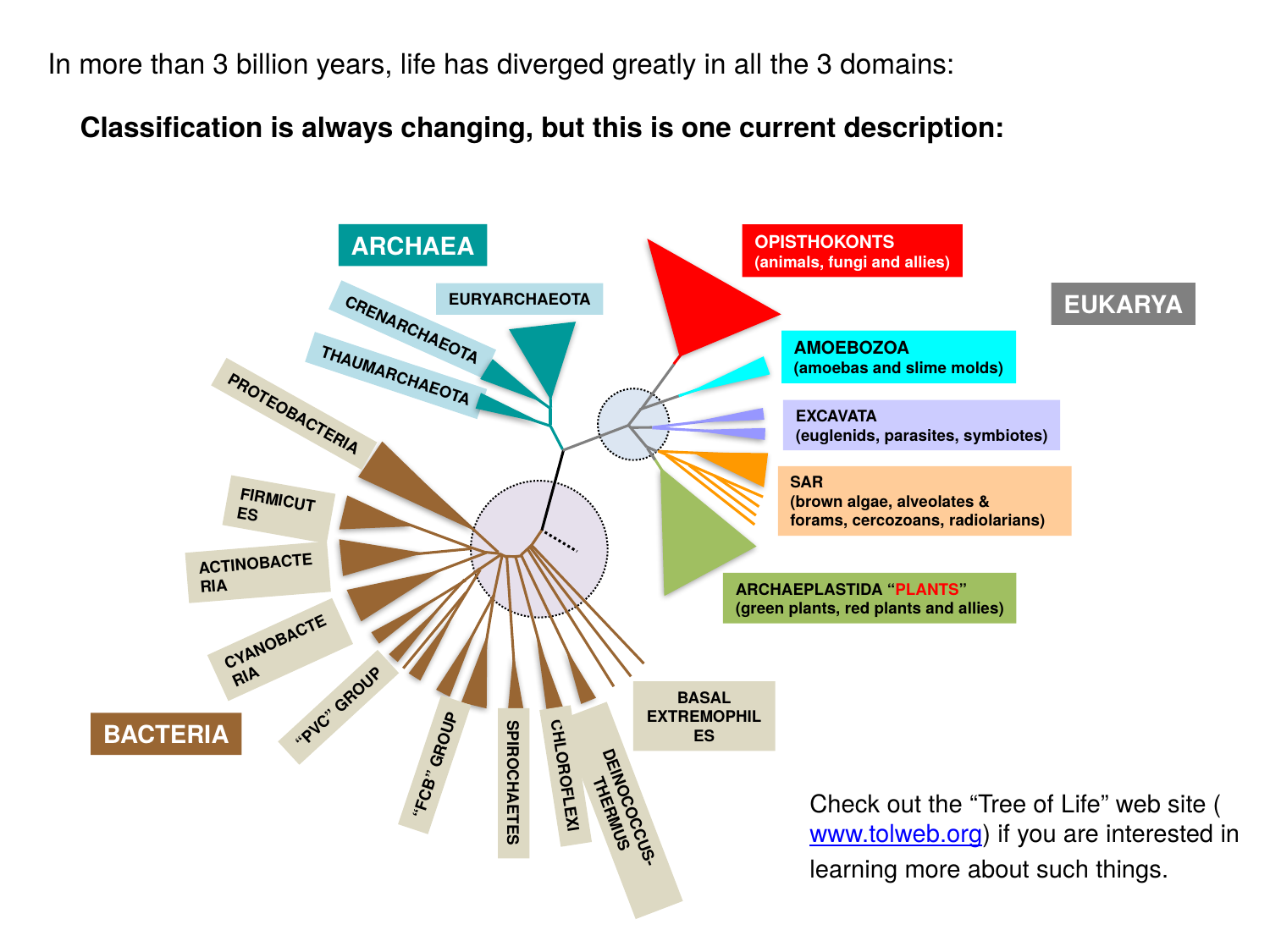

In more than 3 billion years, life has diverged greatly in all the 3 domains:
Classification is always changing, but this is one current description:
ARCHAEA
Euryarchaeota
Crenarchaeota

Thaumarchaeota

Opisthokonts
(animals, fungi and allies)

EUKARYA
Amoebozoa
(amoebas and slime molds)

Excavata
(euglenids, parasites, symbiotes)

Sar
(brown algae, alveolates &   forams, cercozoans, radiolarians)
Archaeplastida “plants”
(green plants, red plants and allies)
Proteobacteria

Firmicutes

Actinobacteria

Cyanobacteria

basal extremophiles
“PVC” group
BACTERIA
“FCB” group
Chloroflexi
Spirochaetes
Deinococcus-Thermus

Check out the “Tree of Life” web site (www.tolweb.org) if you are interested in learning more about such things.